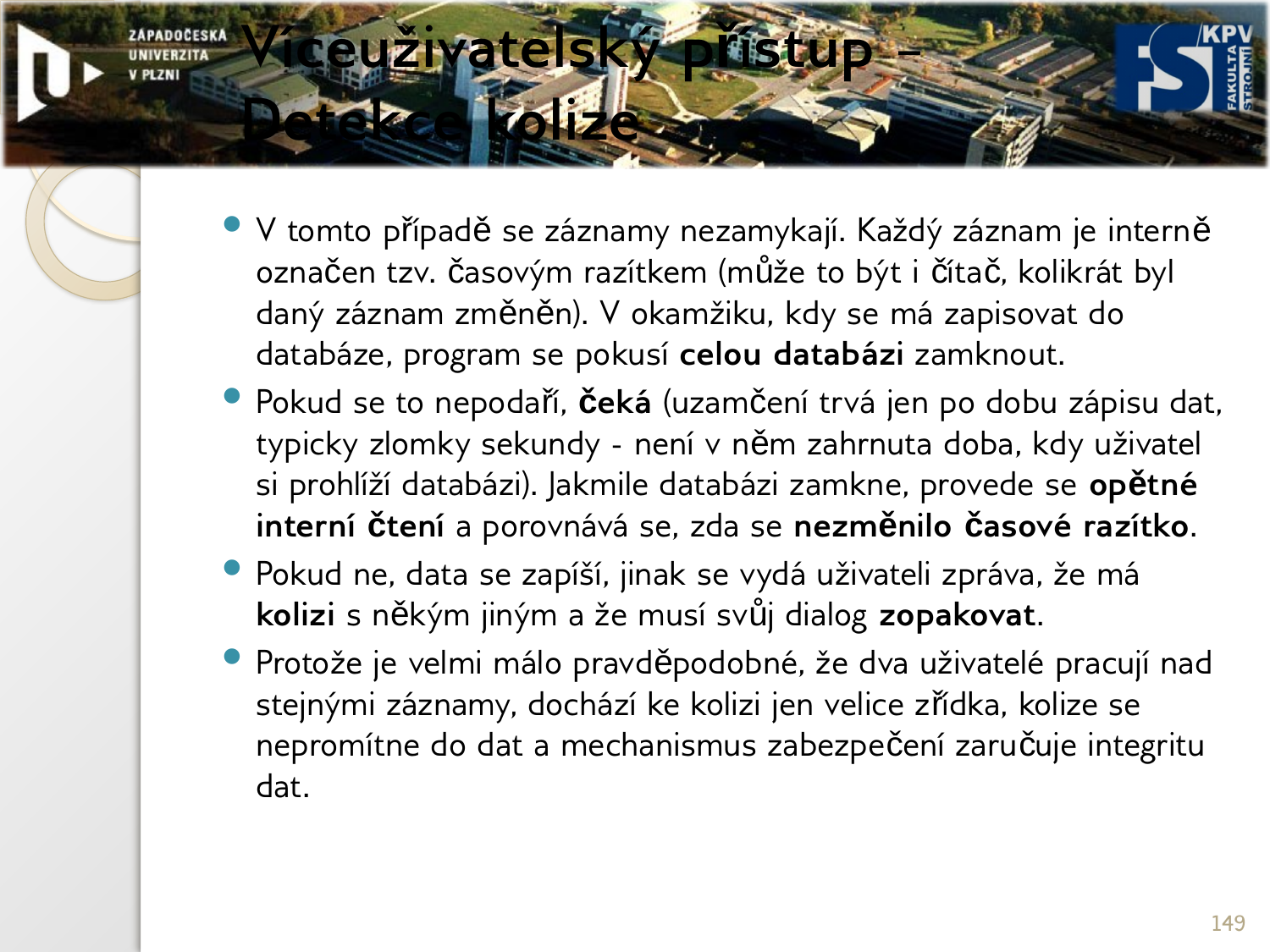

# Víceuživatelský přístup – Detekce kolize
V tomto případě se záznamy nezamykají. Každý záznam je interně označen tzv. časovým razítkem (může to být i čítač, kolikrát byl daný záznam změněn). V okamžiku, kdy se má zapisovat do databáze, program se pokusí celou databázi zamknout.
Pokud se to nepodaří, čeká (uzamčení trvá jen po dobu zápisu dat, typicky zlomky sekundy - není v něm zahrnuta doba, kdy uživatel si prohlíží databázi). Jakmile databázi zamkne, provede se opětné interní čtení a porovnává se, zda se nezměnilo časové razítko.
Pokud ne, data se zapíší, jinak se vydá uživateli zpráva, že má kolizi s někým jiným a že musí svůj dialog zopakovat.
Protože je velmi málo pravděpodobné, že dva uživatelé pracují nad stejnými záznamy, dochází ke kolizi jen velice zřídka, kolize se nepromítne do dat a mechanismus zabezpečení zaručuje integritu dat.
149